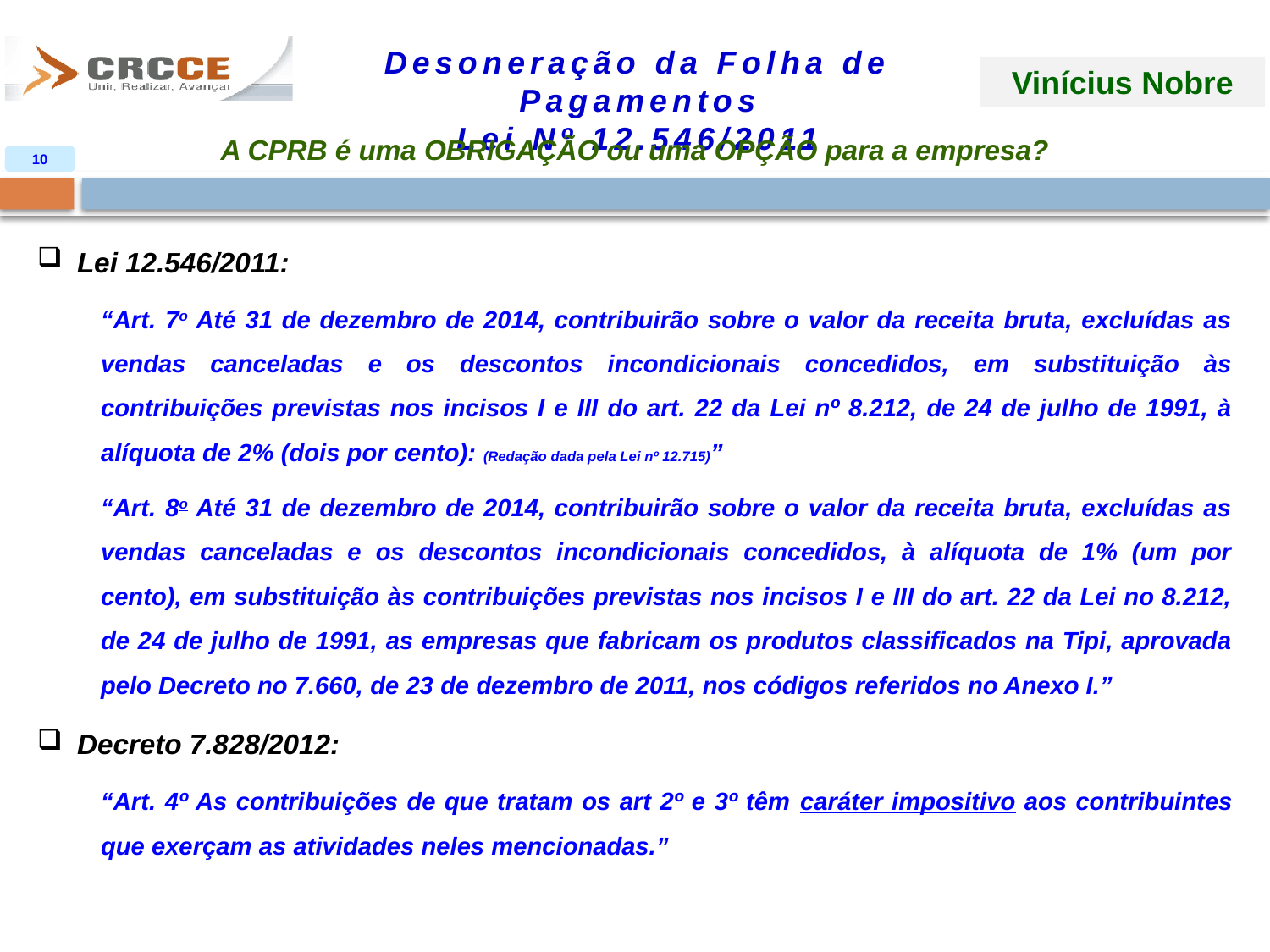

A CPRB é uma OBRIGAÇÃO ou uma OPÇÃO para a empresa?
10
Lei 12.546/2011:
“Art. 7o Até 31 de dezembro de 2014, contribuirão sobre o valor da receita bruta, excluídas as vendas canceladas e os descontos incondicionais concedidos, em substituição às contribuições previstas nos incisos I e III do art. 22 da Lei nº 8.212, de 24 de julho de 1991, à alíquota de 2% (dois por cento): (Redação dada pela Lei nº 12.715)”
“Art. 8o Até 31 de dezembro de 2014, contribuirão sobre o valor da receita bruta, excluídas as vendas canceladas e os descontos incondicionais concedidos, à alíquota de 1% (um por cento), em substituição às contribuições previstas nos incisos I e III do art. 22 da Lei no 8.212, de 24 de julho de 1991, as empresas que fabricam os produtos classificados na Tipi, aprovada pelo Decreto no 7.660, de 23 de dezembro de 2011, nos códigos referidos no Anexo I.”
Decreto 7.828/2012:
“Art. 4º As contribuições de que tratam os art 2º e 3º têm caráter impositivo aos contribuintes que exerçam as atividades neles mencionadas.”